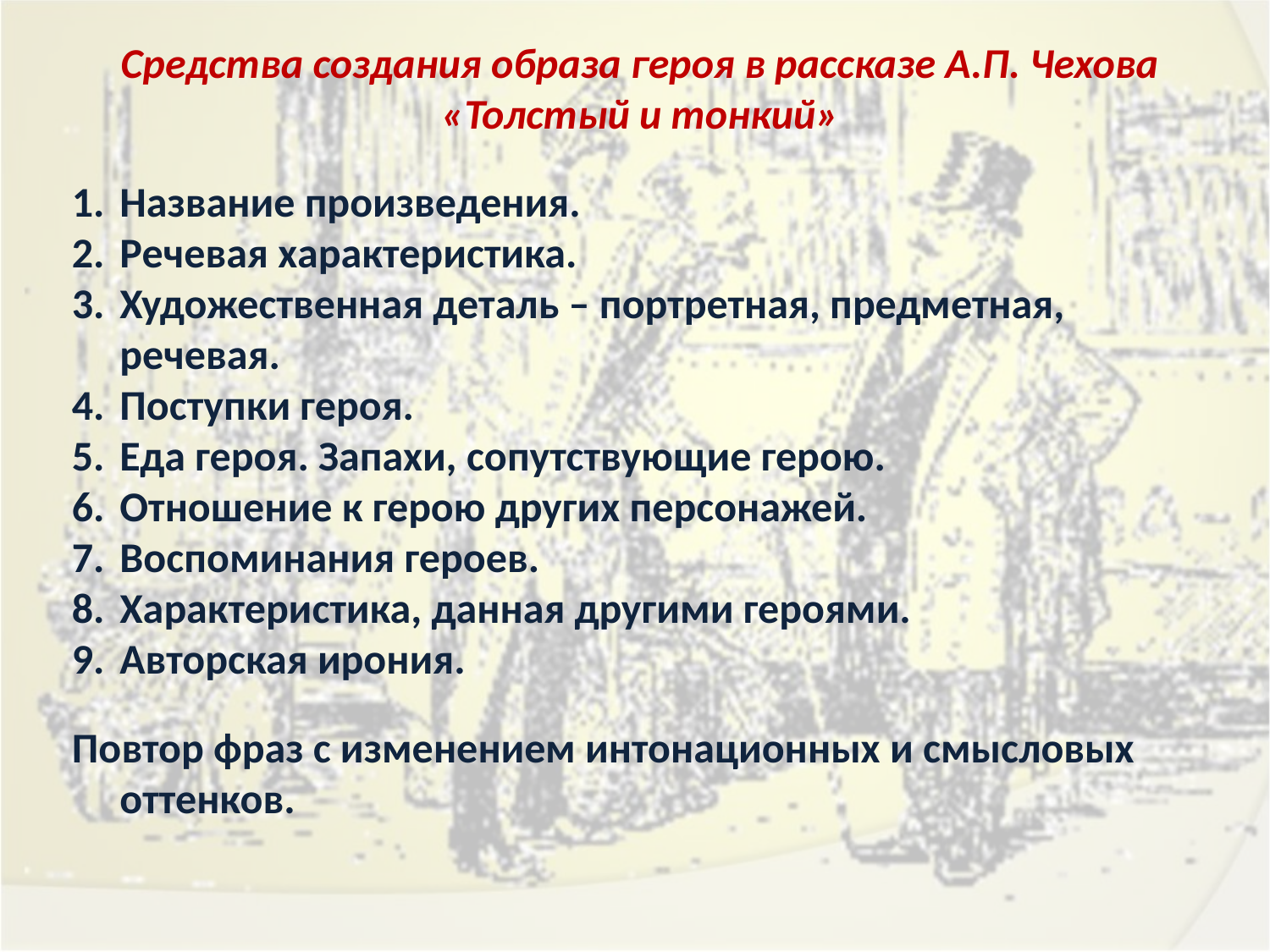

Средства создания образа героя в рассказе А.П. Чехова «Толстый и тонкий»
Название произведения.
Речевая характеристика.
Художественная деталь – портретная, предметная, речевая.
Поступки героя.
Еда героя. Запахи, сопутствующие герою.
Отношение к герою других персонажей.
Воспоминания героев.
Характеристика, данная другими героями.
Авторская ирония.
Повтор фраз с изменением интонационных и смысловых оттенков.